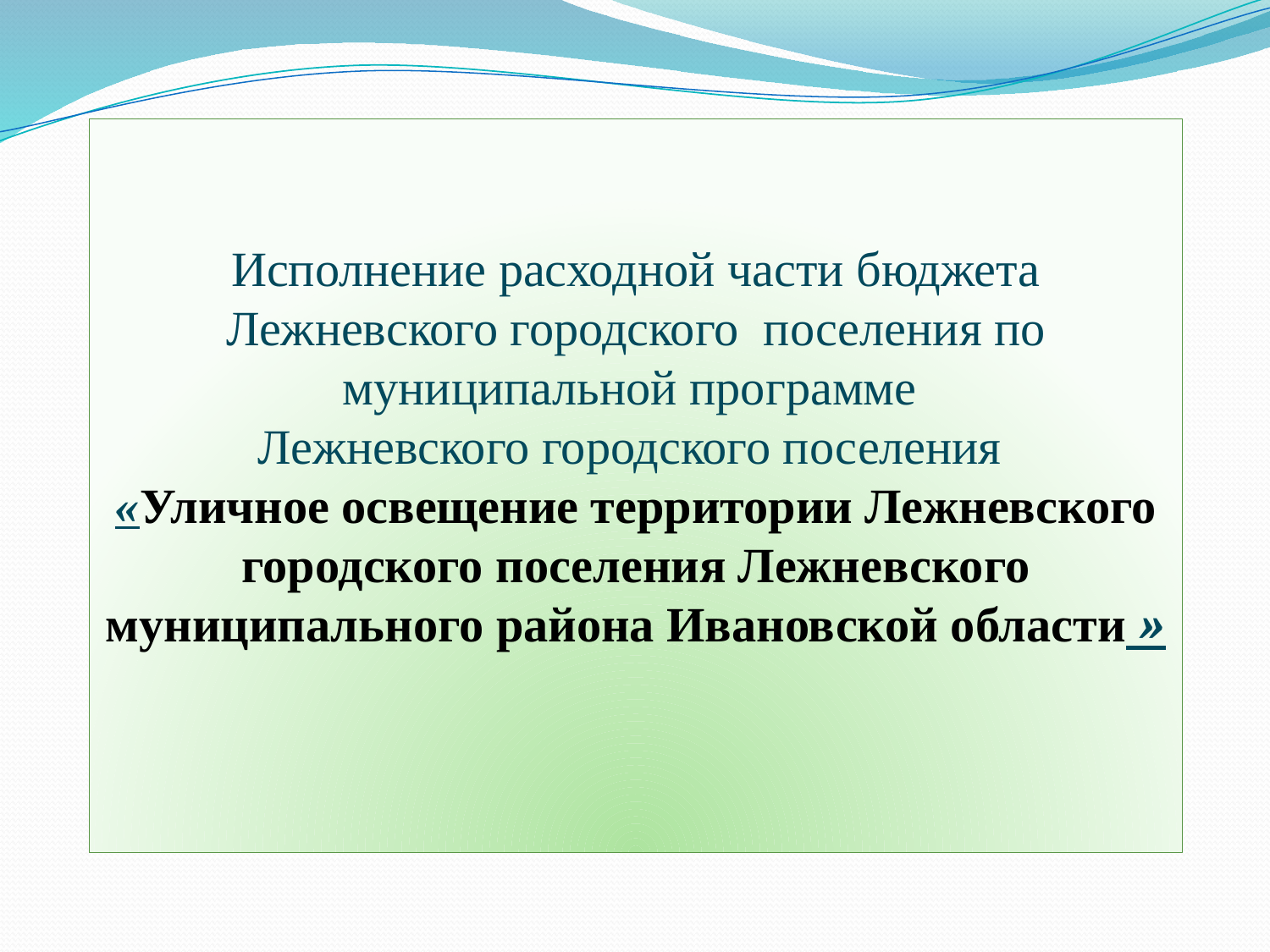

Исполнение расходной части бюджета Лежневского городского  поселения по муниципальной программе
Лежневского городского поселения
«Уличное освещение территории Лежневского городского поселения Лежневского муниципального района Ивановской области »